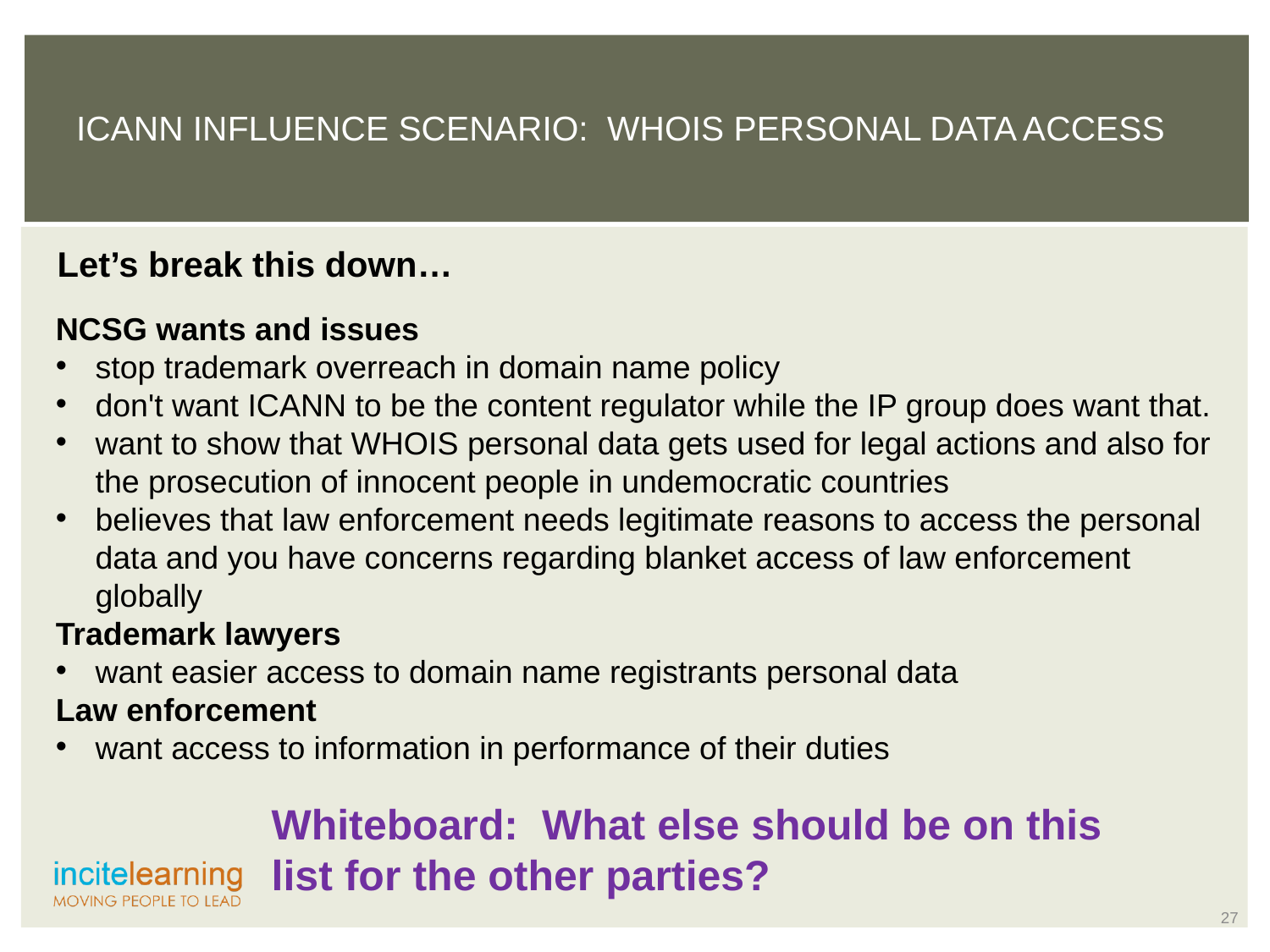

# ICANN Influence Scenario:  WHOIS personal data access
Let’s break this down…
NCSG wants and issues
stop trademark overreach in domain name policy
don't want ICANN to be the content regulator while the IP group does want that.
want to show that WHOIS personal data gets used for legal actions and also for the prosecution of innocent people in undemocratic countries
believes that law enforcement needs legitimate reasons to access the personal data and you have concerns regarding blanket access of law enforcement globally
Trademark lawyers
want easier access to domain name registrants personal data
Law enforcement
want access to information in performance of their duties

Whiteboard:  What else should be on this list for the other parties?